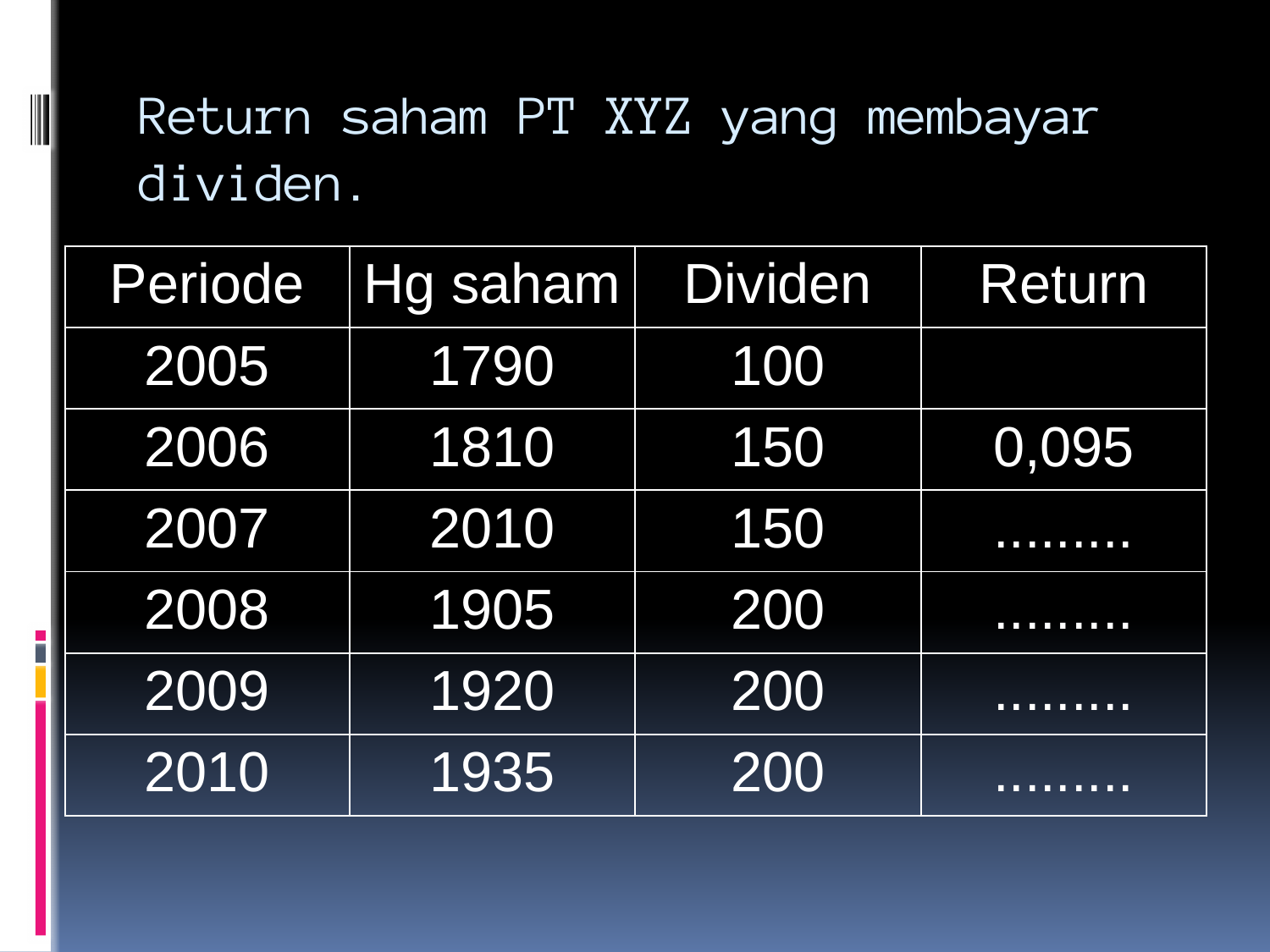

# Return saham PT XYZ yang membayar dividen.
| Periode | Hg saham | Dividen | Return |
| --- | --- | --- | --- |
| 2005 | 1790 | 100 |  |
| 2006 | 1810 | 150 | 0,095 |
| 2007 | 2010 | 150 | ......... |
| 2008 | 1905 | 200 | ......... |
| 2009 | 1920 | 200 | ......... |
| 2010 | 1935 | 200 | ......... |